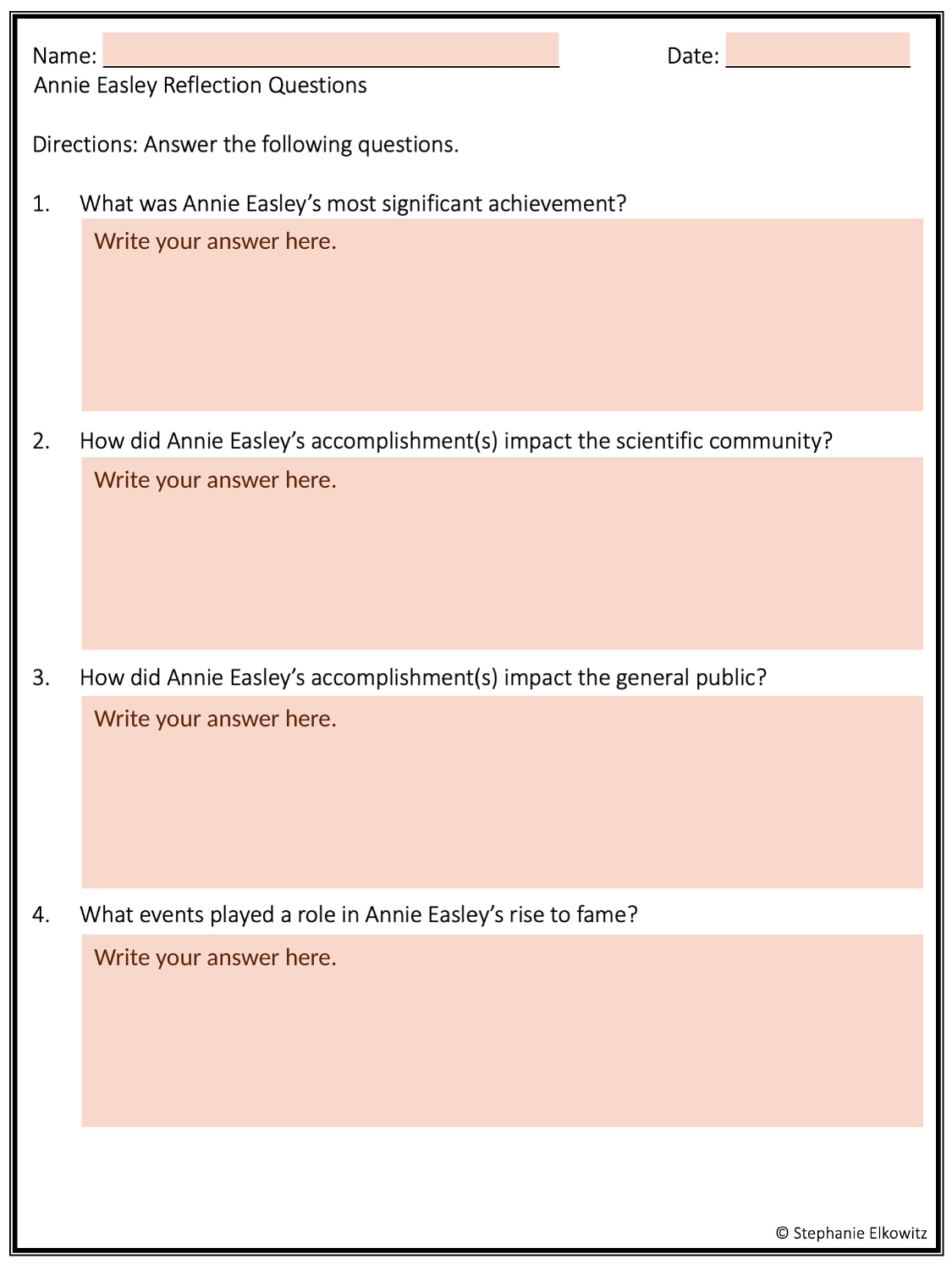

Write your answer here.
Write your answer here.
Write your answer here.
Write your answer here.